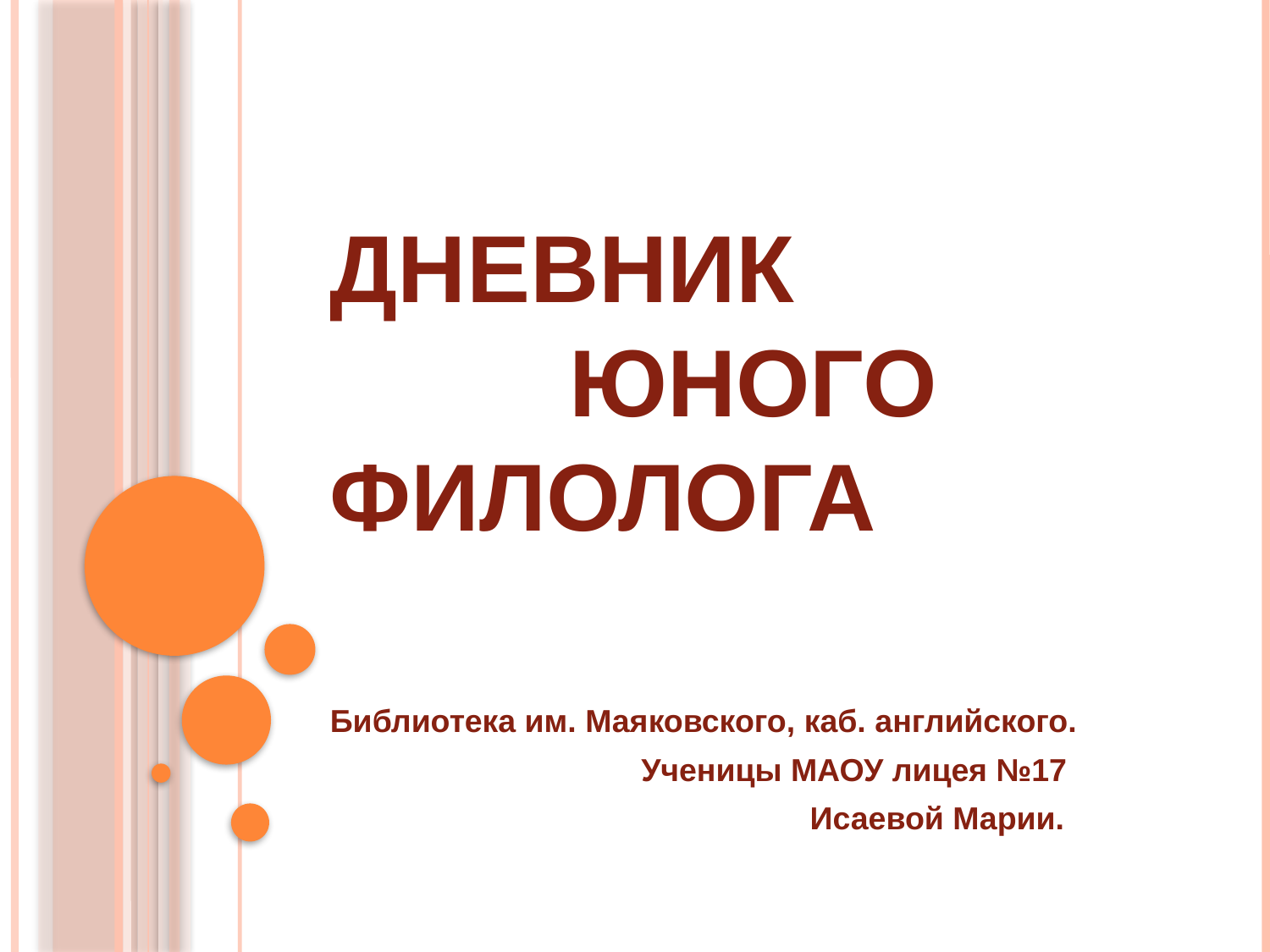

# Дневник юного филолога
Библиотека им. Маяковского, каб. английского.
                                   Ученицы МАОУ лицея №17
                                                      Исаевой Марии.